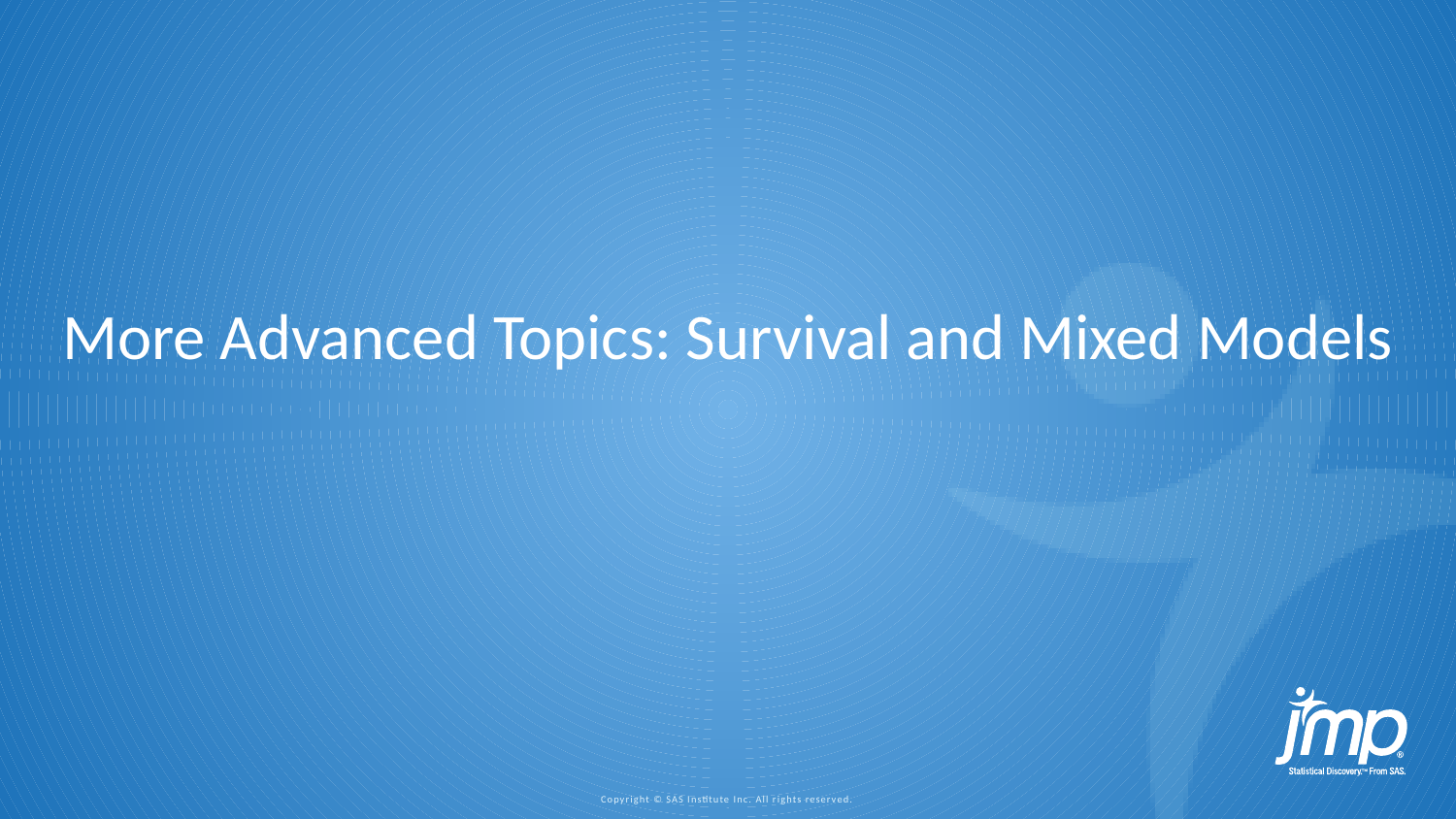

# More Advanced Topics: Survival and Mixed Models